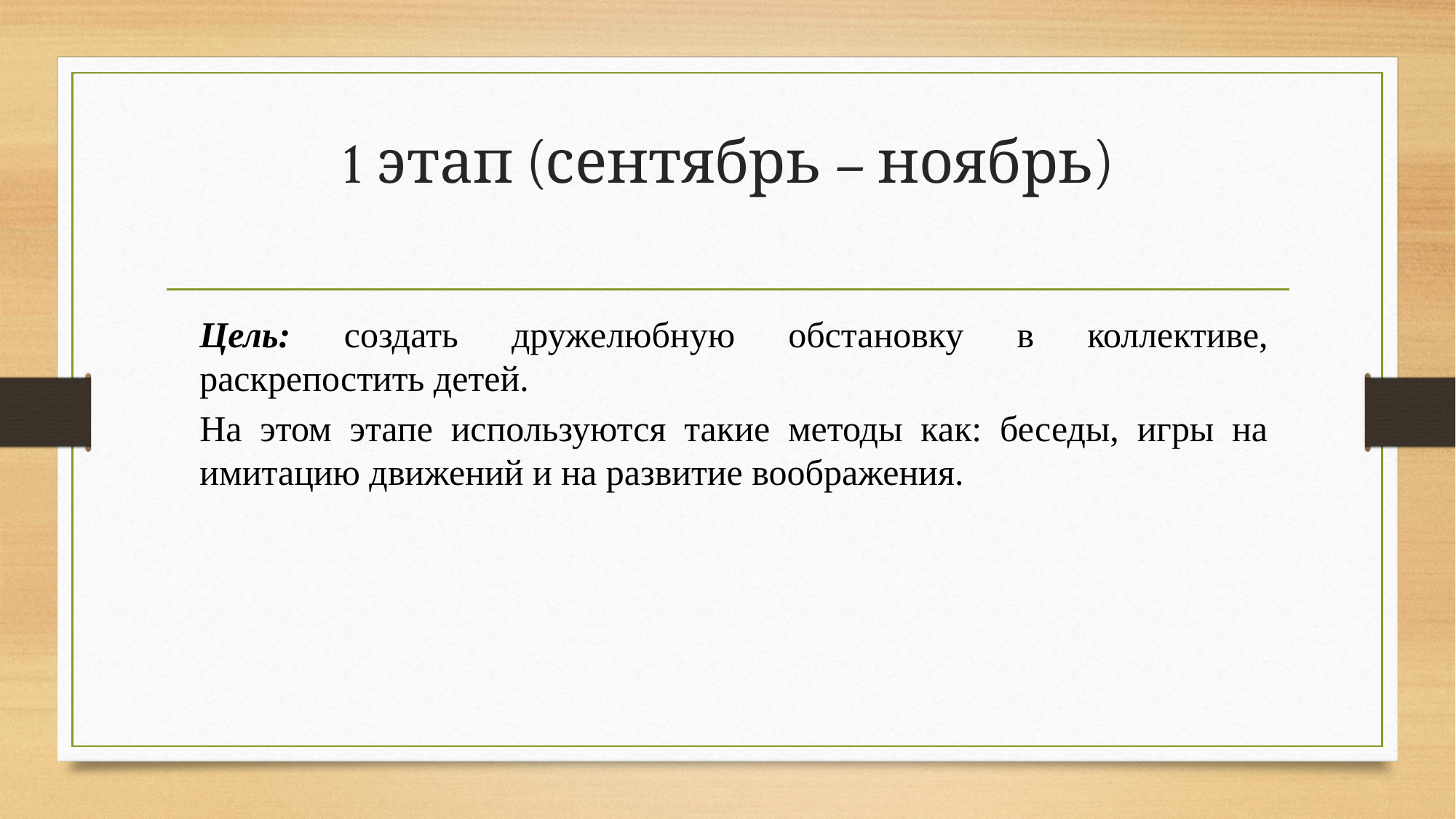

# 1 этап (сентябрь – ноябрь)
Цель: создать дружелюбную обстановку в коллективе, раскрепостить детей.
На этом этапе используются такие методы как: беседы, игры на имитацию движений и на развитие воображения.